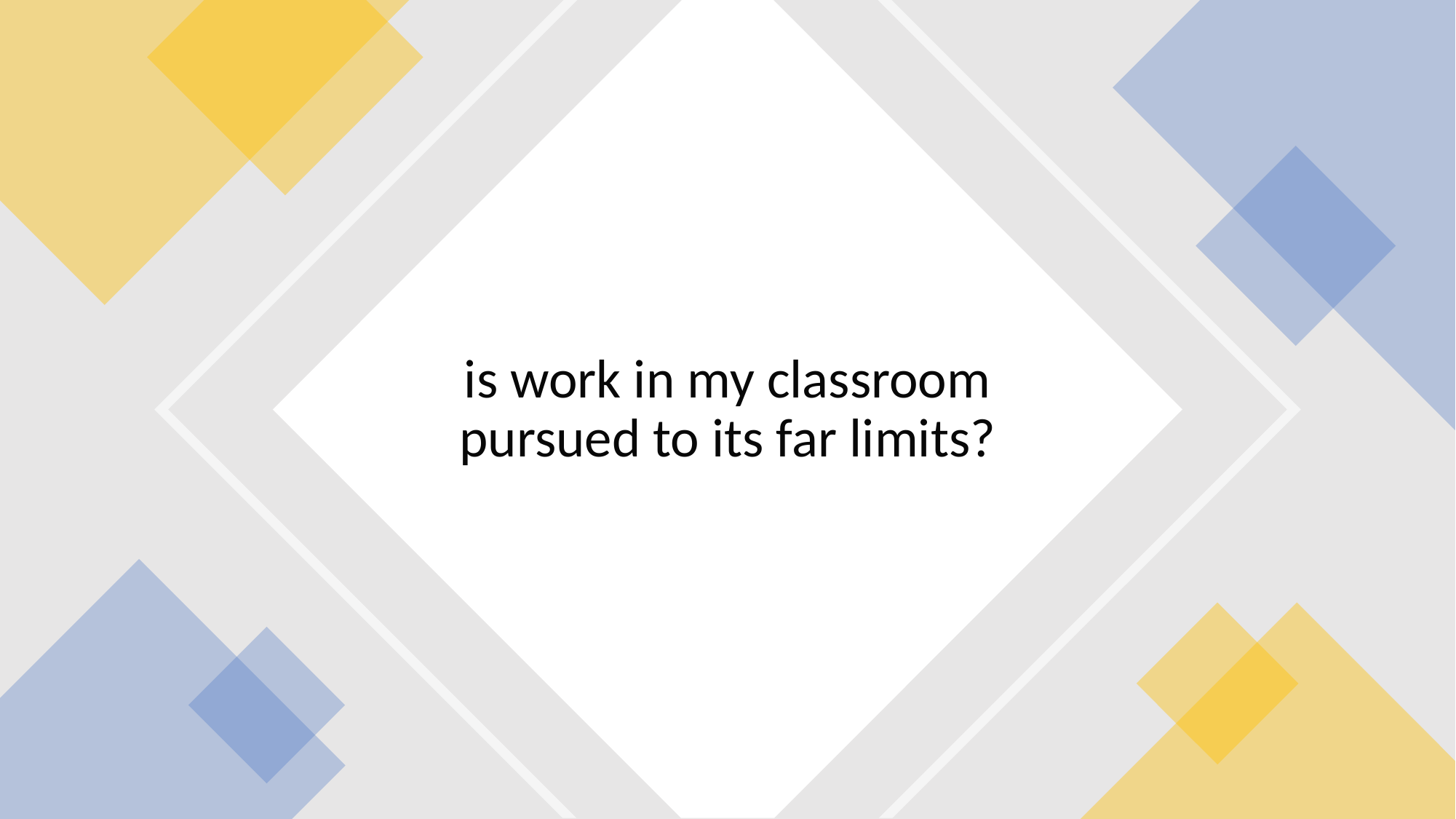

# is work in my classroom pursued to its far limits?